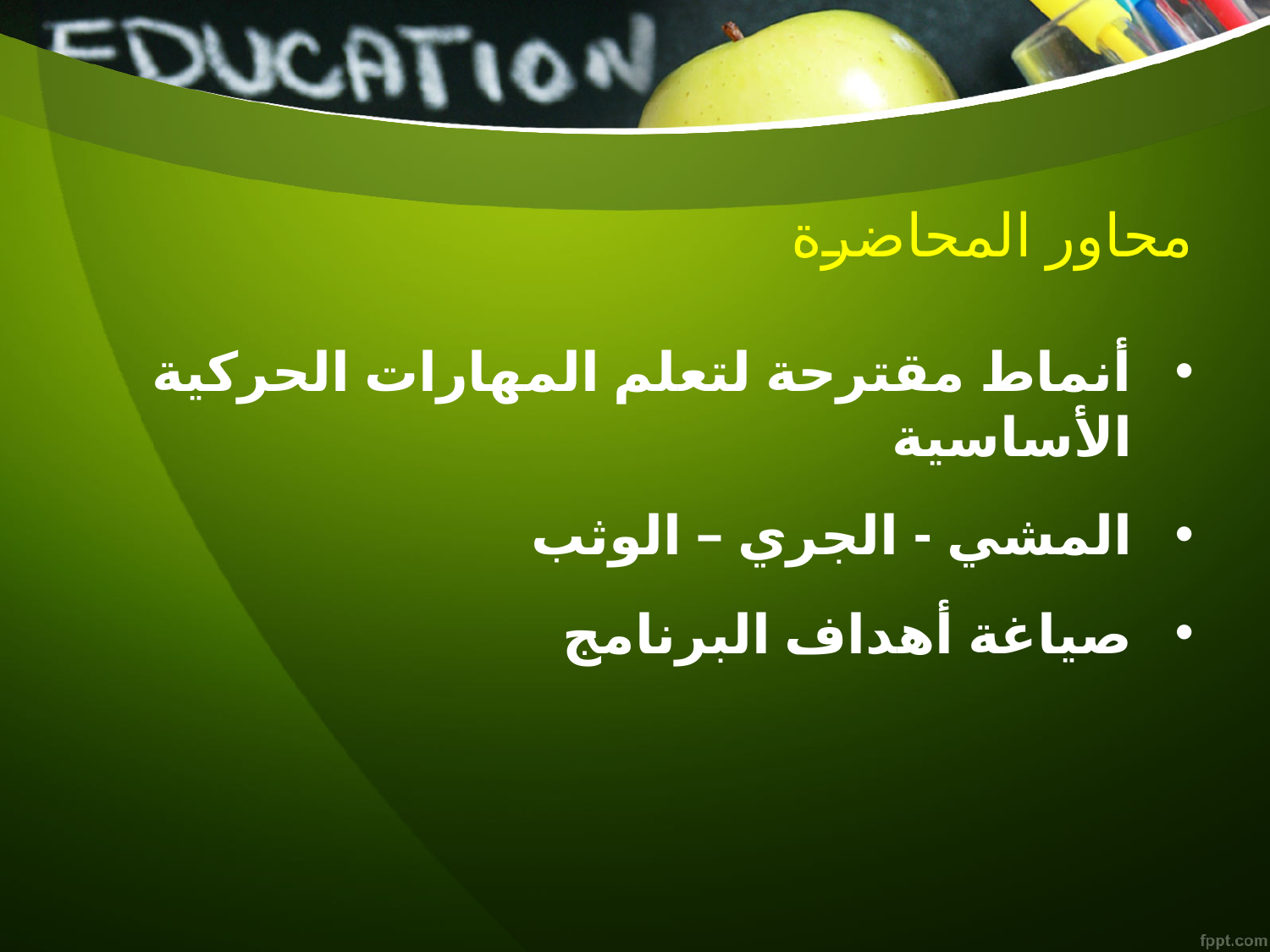

# محاور المحاضرة

أنماط مقترحة لتعلم المهارات الحركية الأساسية
المشي - الجري – الوثب
صياغة أهداف البرنامج